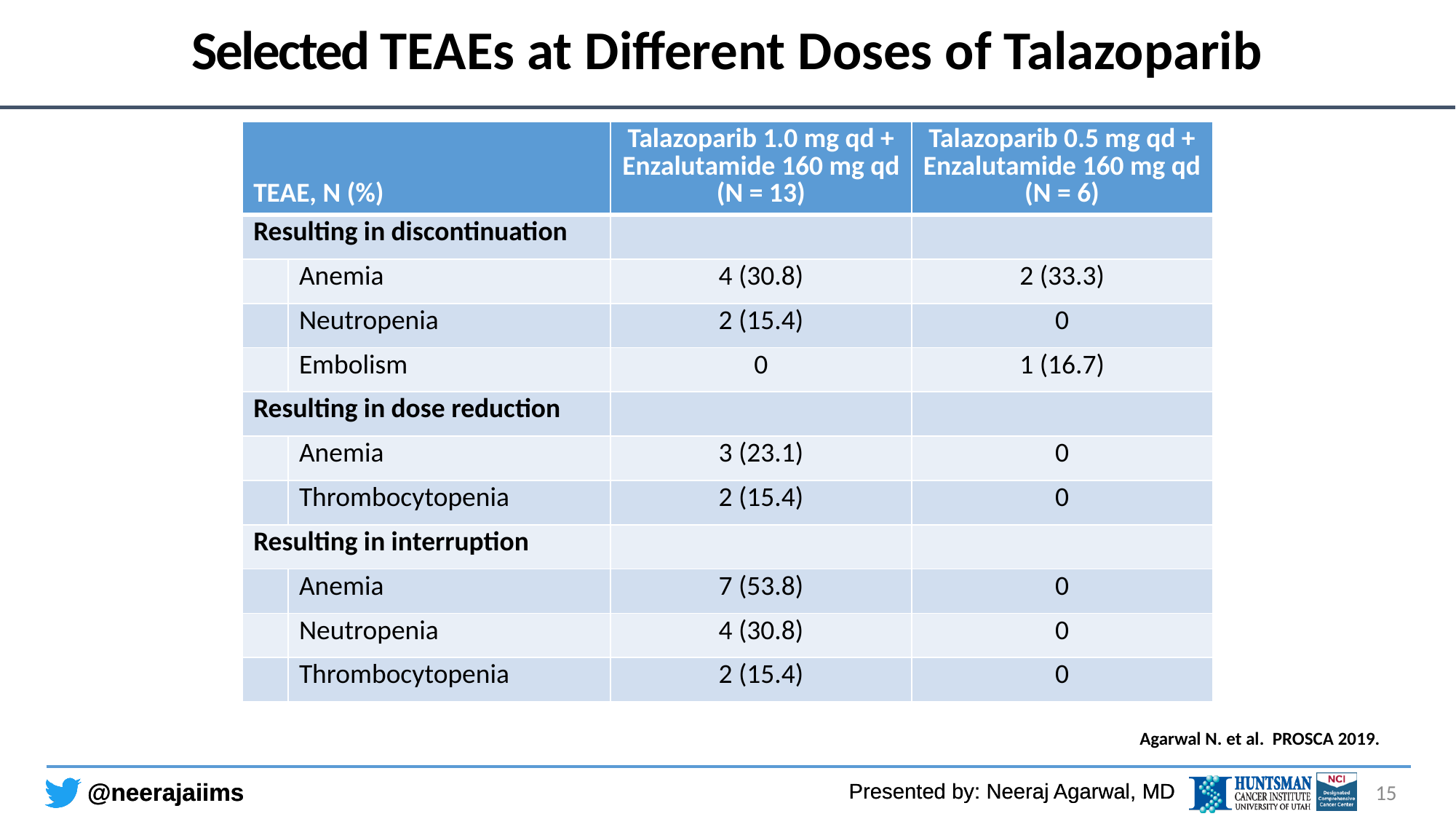

# Selected TEAEs at Different Doses of Talazoparib
| TEAE, N (%) |  | Talazoparib 1.0 mg qd + Enzalutamide 160 mg qd (N = 13) | Talazoparib 0.5 mg qd + Enzalutamide 160 mg qd (N = 6) |
| --- | --- | --- | --- |
| Resulting in discontinuation |  |  |  |
|  | Anemia | 4 (30.8) | 2 (33.3) |
|  | Neutropenia | 2 (15.4) | 0 |
|  | Embolism | 0 | 1 (16.7) |
| Resulting in dose reduction |  |  |  |
|  | Anemia | 3 (23.1) | 0 |
|  | Thrombocytopenia | 2 (15.4) | 0 |
| Resulting in interruption |  |  |  |
|  | Anemia | 7 (53.8) | 0 |
|  | Neutropenia | 4 (30.8) | 0 |
|  | Thrombocytopenia | 2 (15.4) | 0 |
Agarwal N. et al.  PROSCA 2019.
15